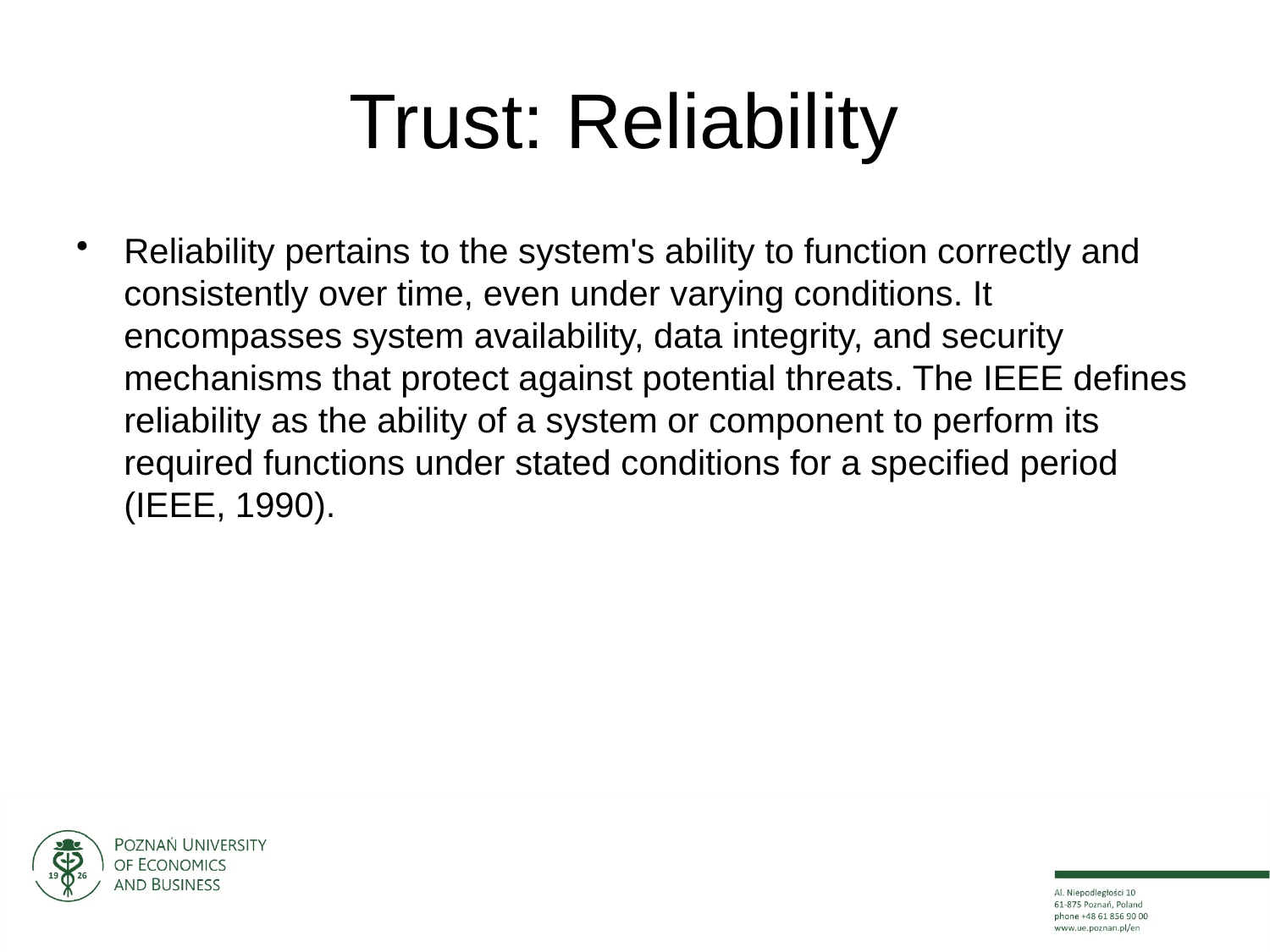

# Trust: Reliability
Reliability pertains to the system's ability to function correctly and consistently over time, even under varying conditions. It encompasses system availability, data integrity, and security mechanisms that protect against potential threats. The IEEE defines reliability as the ability of a system or component to perform its required functions under stated conditions for a specified period (IEEE, 1990).